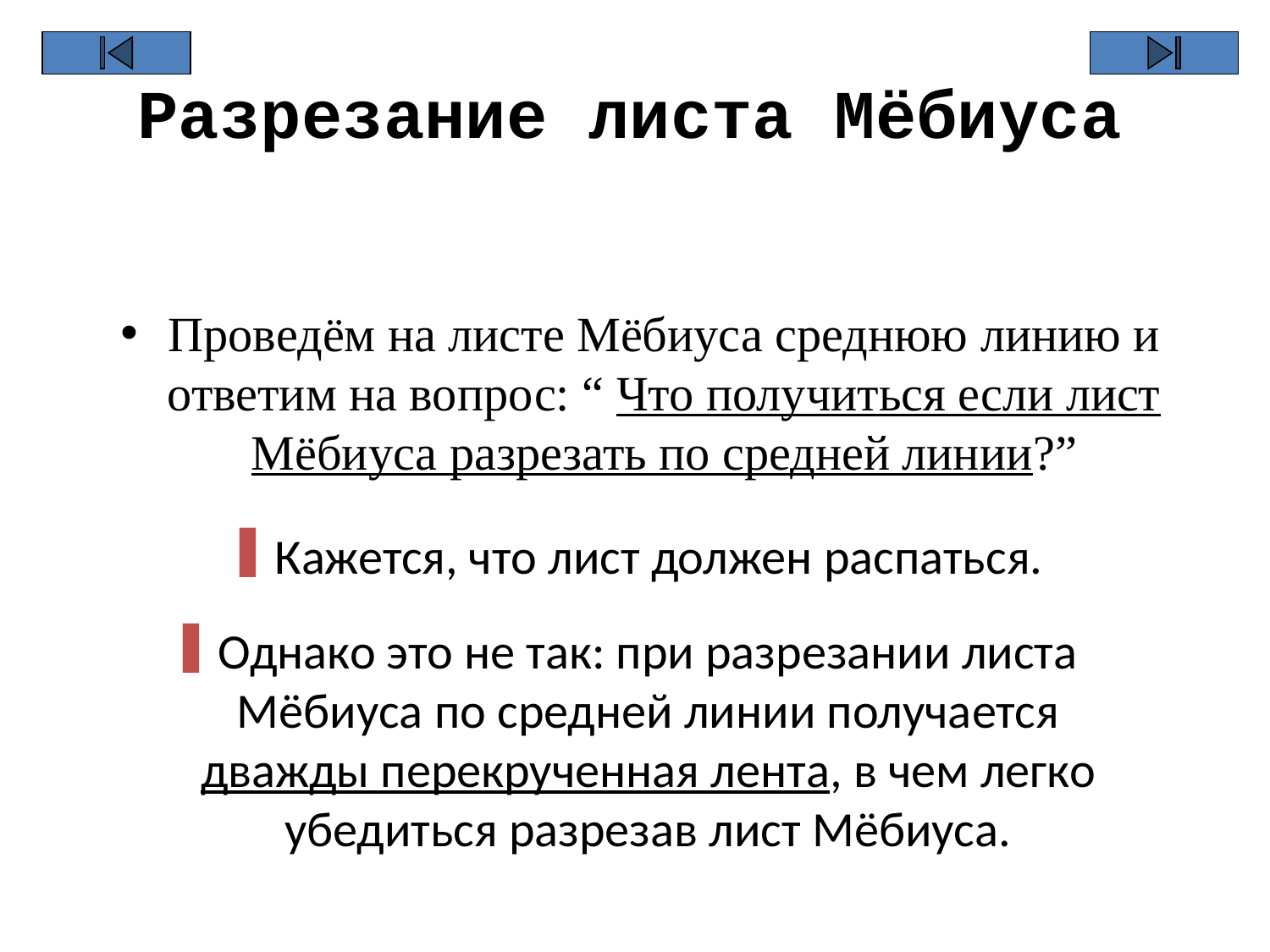

# Разрезание листа Мёбиуса

Проведём на листе Мёбиуса среднюю линию и ответим на вопрос: “ Что получиться если лист Мёбиуса разрезать по средней линии?”
Кажется, что лист должен распаться.
Однако это не так: при разрезании листа Мёбиуса по средней линии получается дважды перекрученная лента, в чем легко убедиться разрезав лист Мёбиуса.